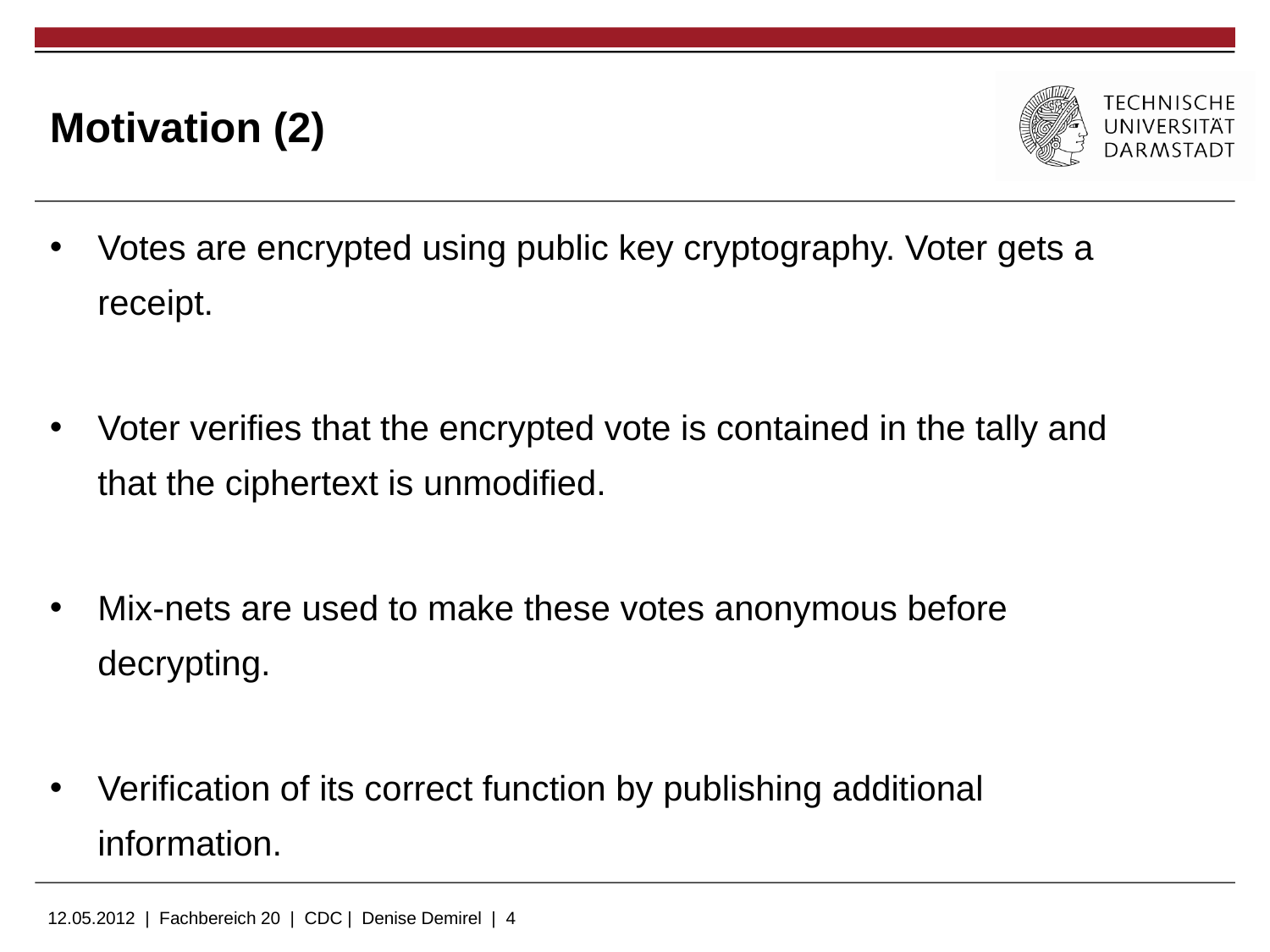

# Motivation (2)
Votes are encrypted using public key cryptography. Voter gets a receipt.

Voter verifies that the encrypted vote is contained in the tally and that the ciphertext is unmodified.

Mix-nets are used to make these votes anonymous before decrypting.

Verification of its correct function by publishing additional information.